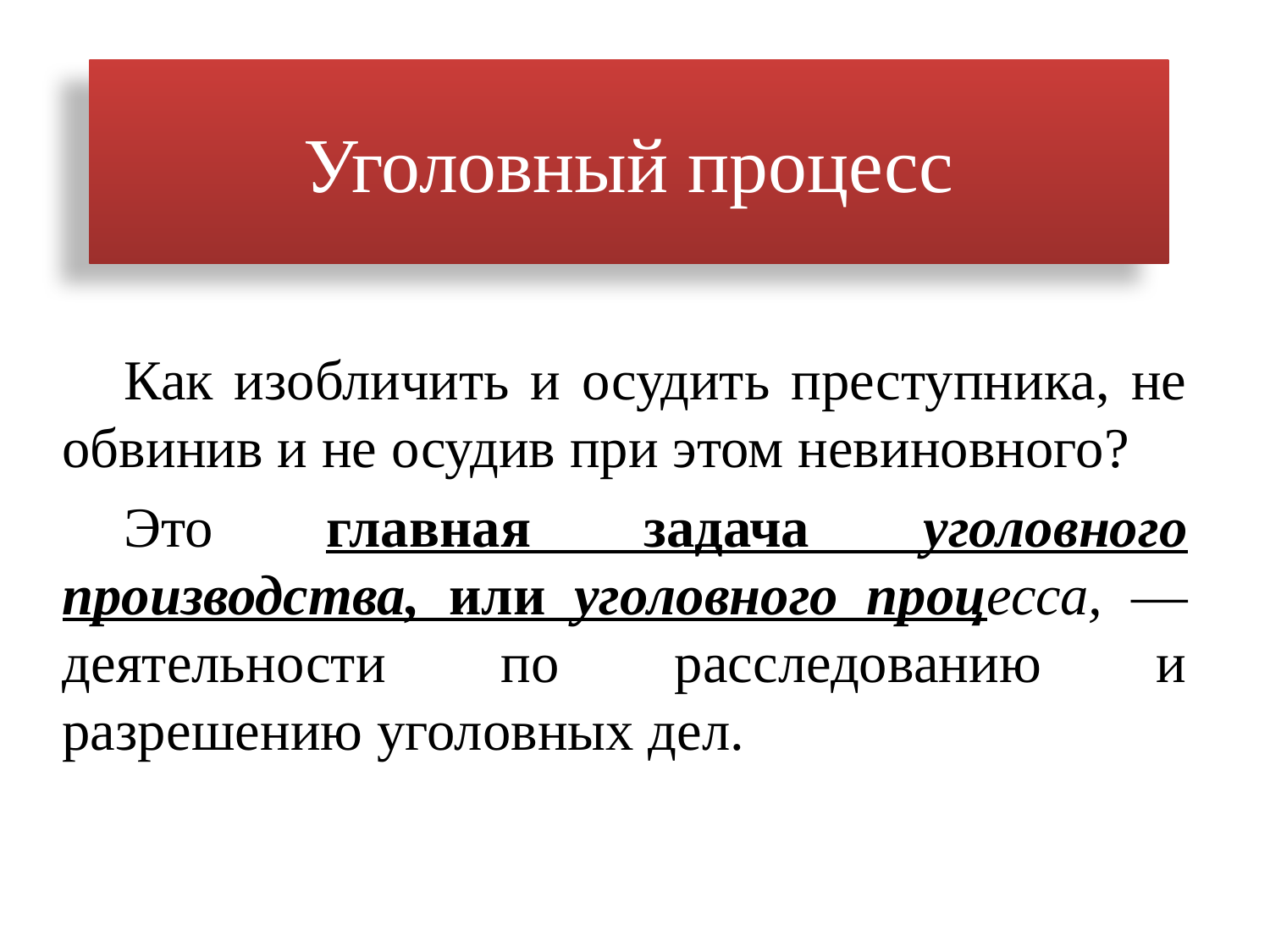

# Уголовный процесс
Как изобличить и осудить преступника, не обвинив и не осудив при этом невиновного?
Это главная задача уголовного производства, или уголовного процесса, — деятельности по расследованию и разрешению уголовных дел.